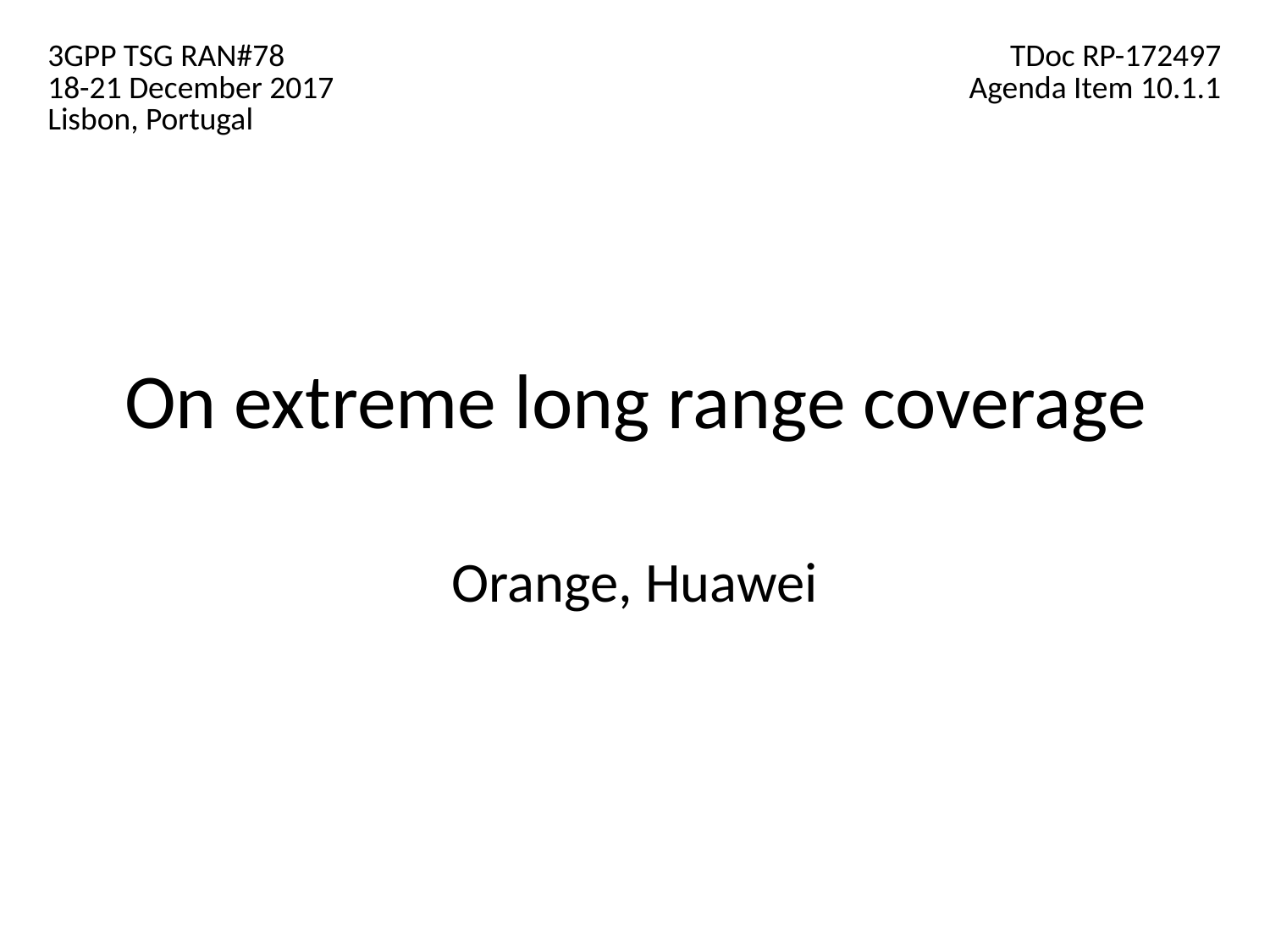

| 3GPP TSG RAN#78 18-21 December 2017 Lisbon, Portugal | TDoc RP-172497 Agenda Item 10.1.1 |
| --- | --- |
# On extreme long range coverage
Orange, Huawei